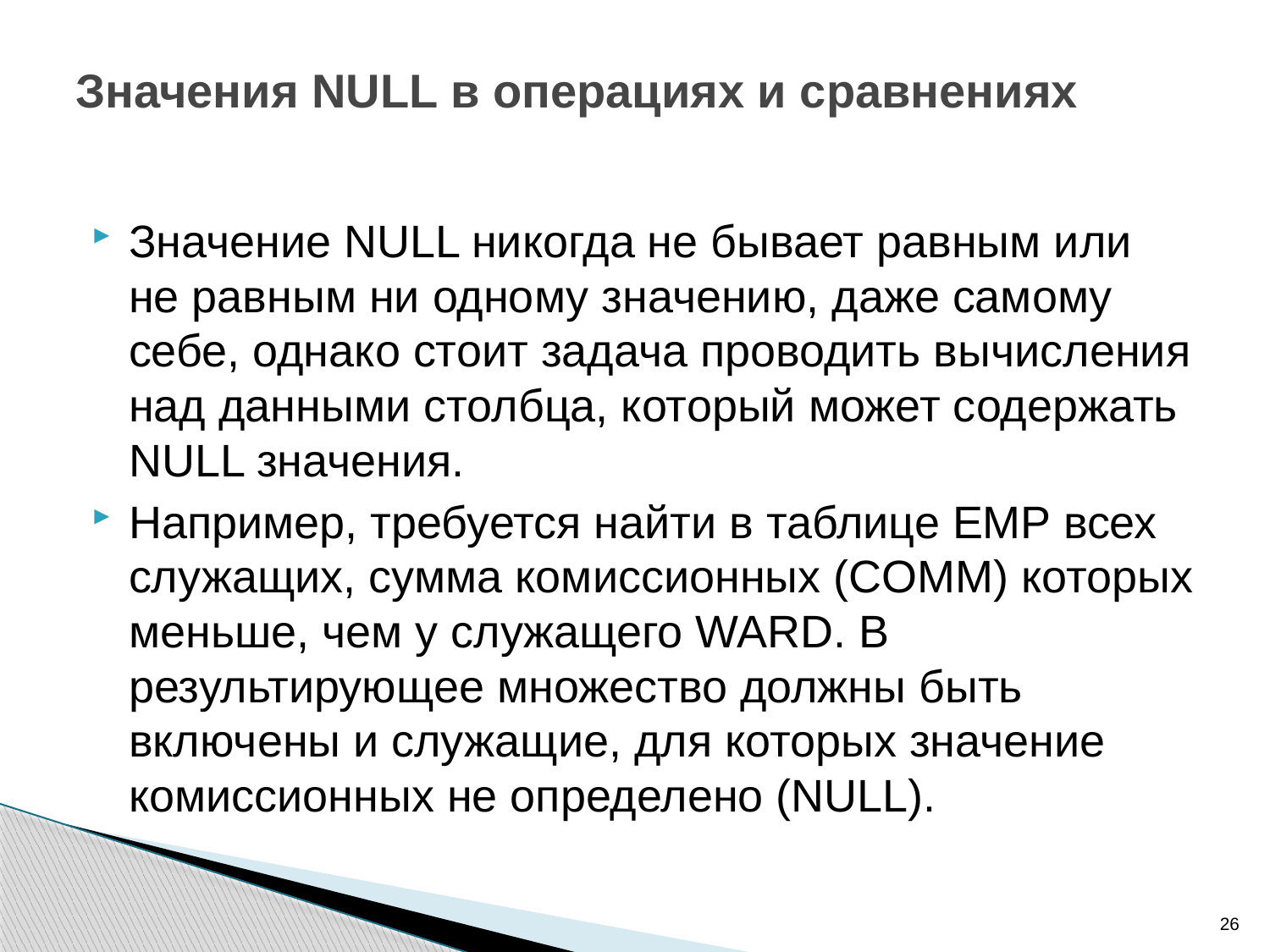

# Значения NULL в операциях и сравнениях
Значение NULL никогда не бывает равным или не равным ни одному значению, даже самому себе, однако стоит задача проводить вычисления над данными столбца, который может содержать NULL значения.
Например, требуется найти в таблице EMP всех служащих, сумма комиссионных (COMM) которых меньше, чем у служащего WARD. В результирующее множество должны быть включены и служащие, для которых значение комиссионных не определено (NULL).
26